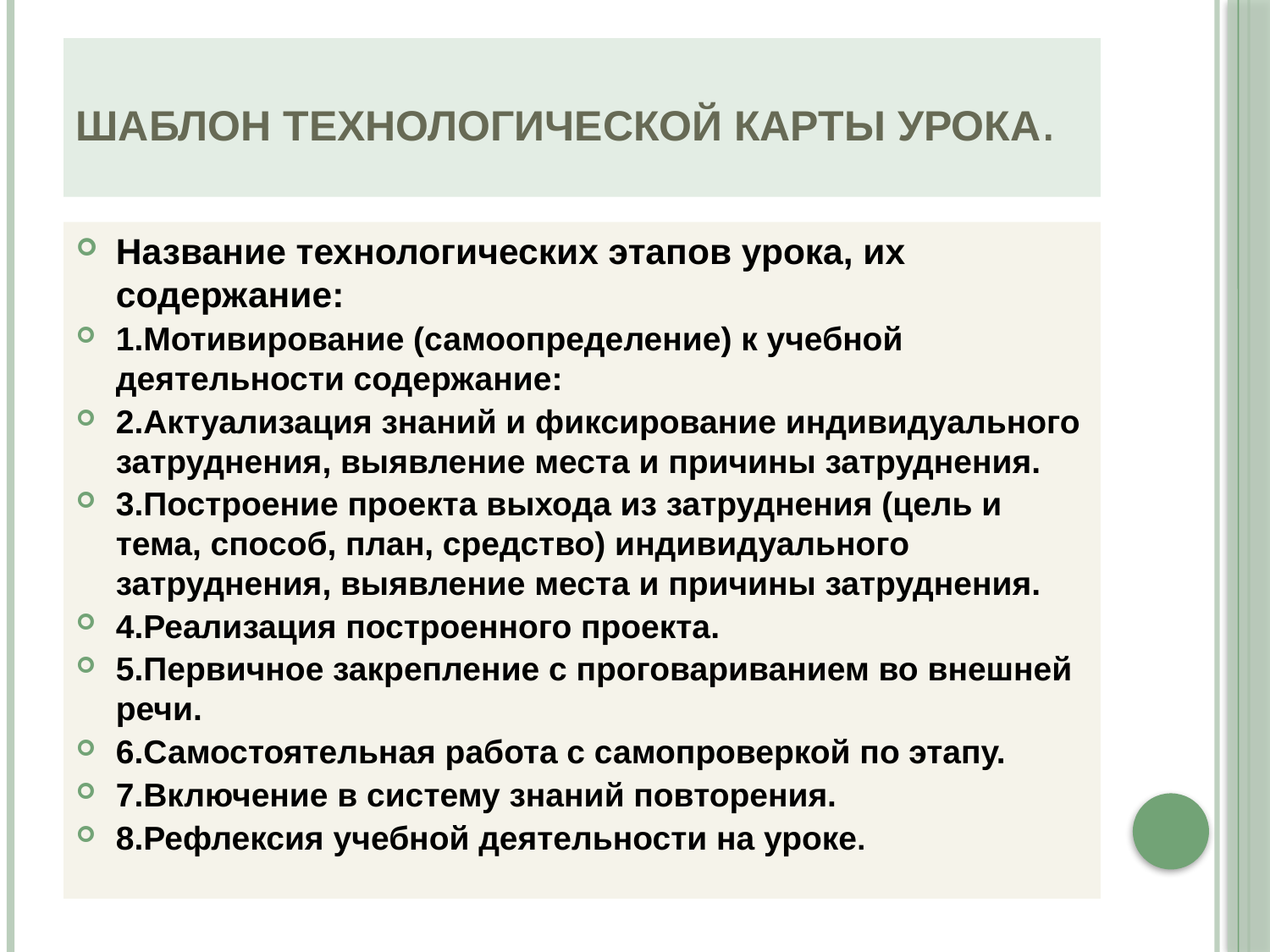

# Шаблон технологической карты урока.
Название технологических этапов урока, их содержание:
1.Мотивирование (самоопределение) к учебной деятельности содержание:
2.Актуализация знаний и фиксирование индивидуального затруднения, выявление места и причины затруднения.
3.Построение проекта выхода из затруднения (цель и тема, способ, план, средство) индивидуального затруднения, выявление места и причины затруднения.
4.Реализация построенного проекта.
5.Первичное закрепление с проговариванием во внешней речи.
6.Самостоятельная работа с самопроверкой по этапу.
7.Включение в систему знаний повторения.
8.Рефлексия учебной деятельности на уроке.